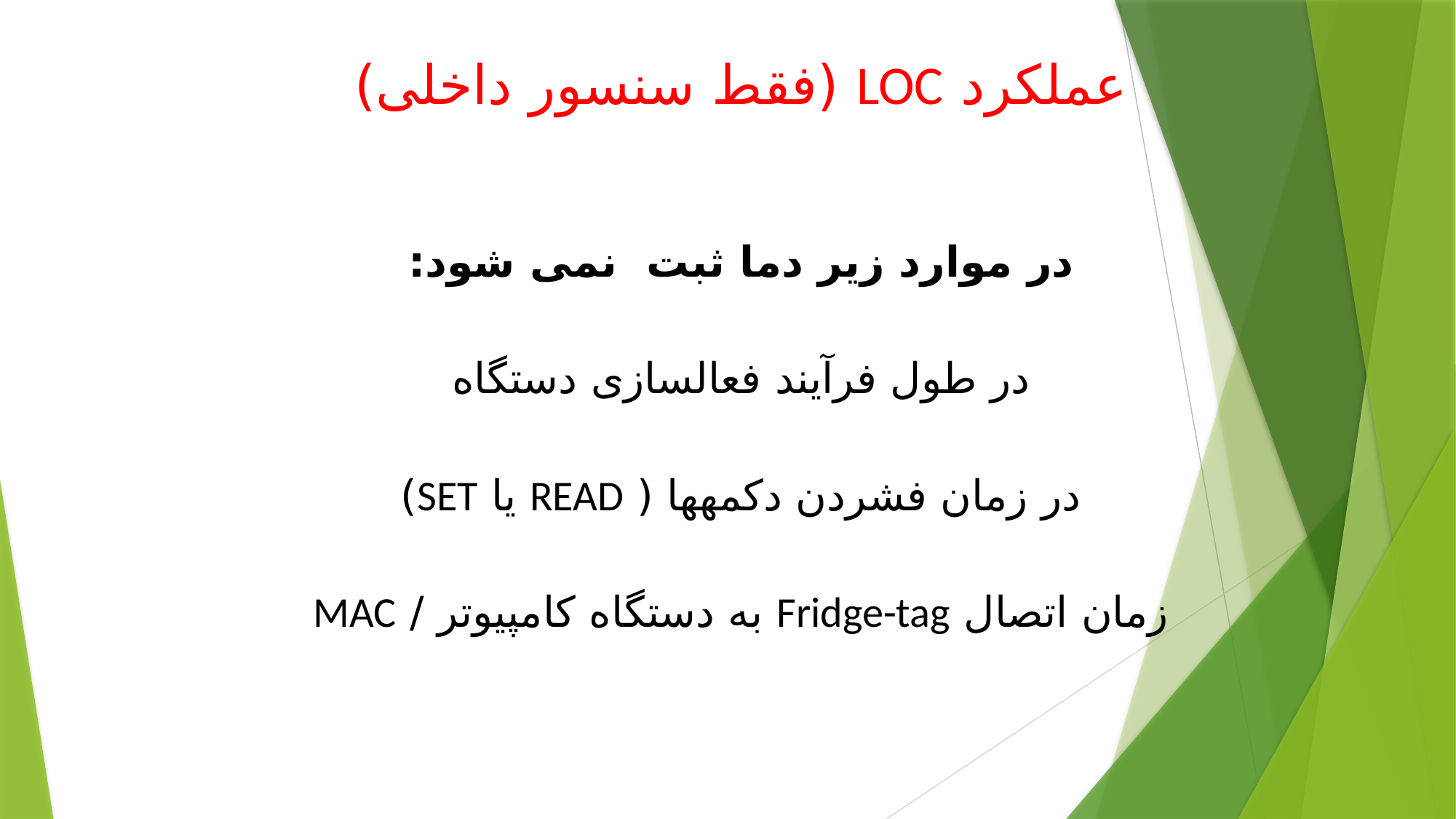

# عملکرد LOC (فقط سنسور داخلی)
در موارد زیر دما ثبت  نمی شود:
در طول فرآیند فعالسازی دستگاه
در زمان فشردن دکمه­ها ( READ یا SET)
زمان اتصال Fridge-tag به دستگاه کامپیوتر / MAC